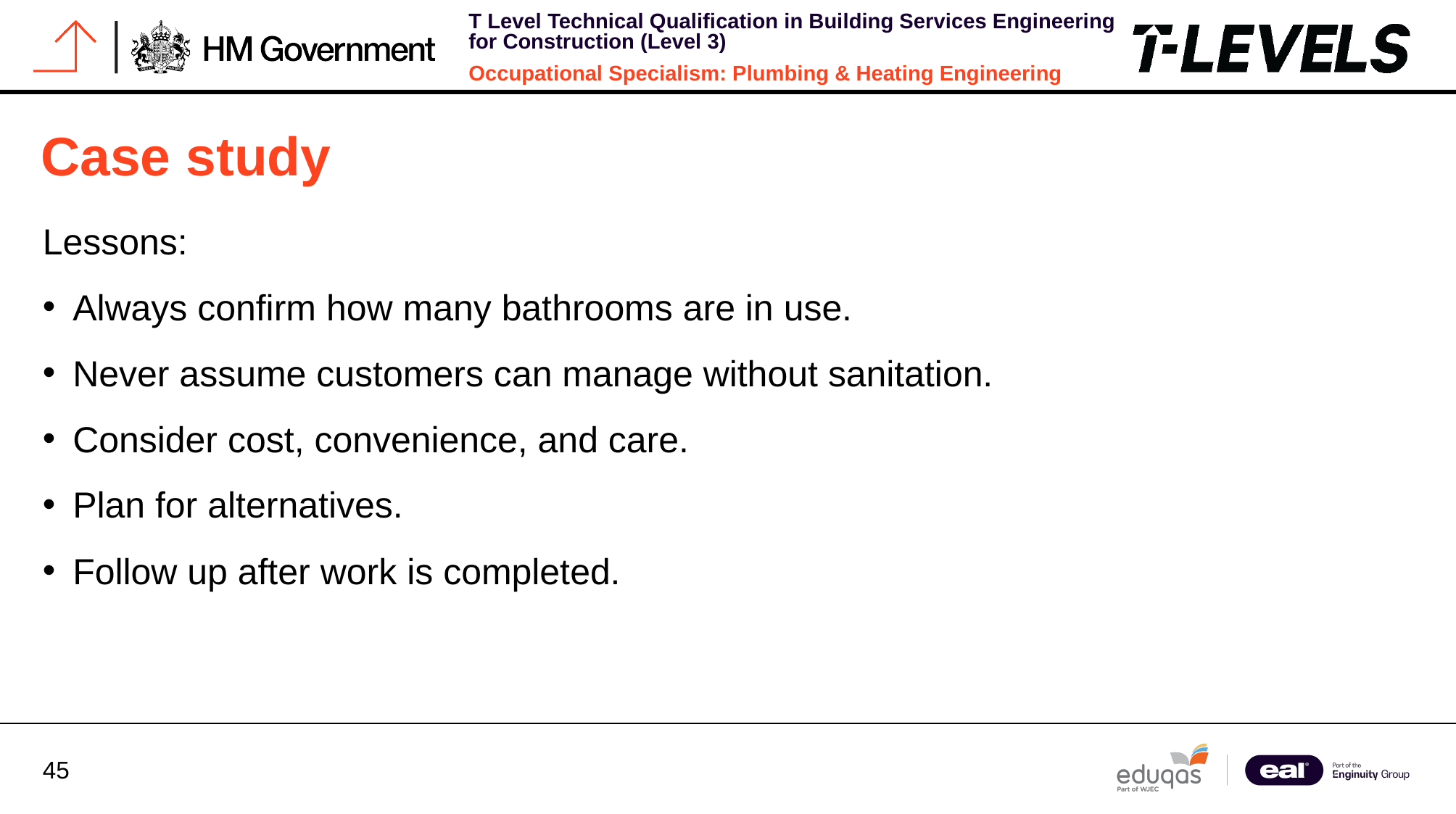

# Case study
Lessons:
Always confirm how many bathrooms are in use.
Never assume customers can manage without sanitation.
Consider cost, convenience, and care.
Plan for alternatives.
Follow up after work is completed.